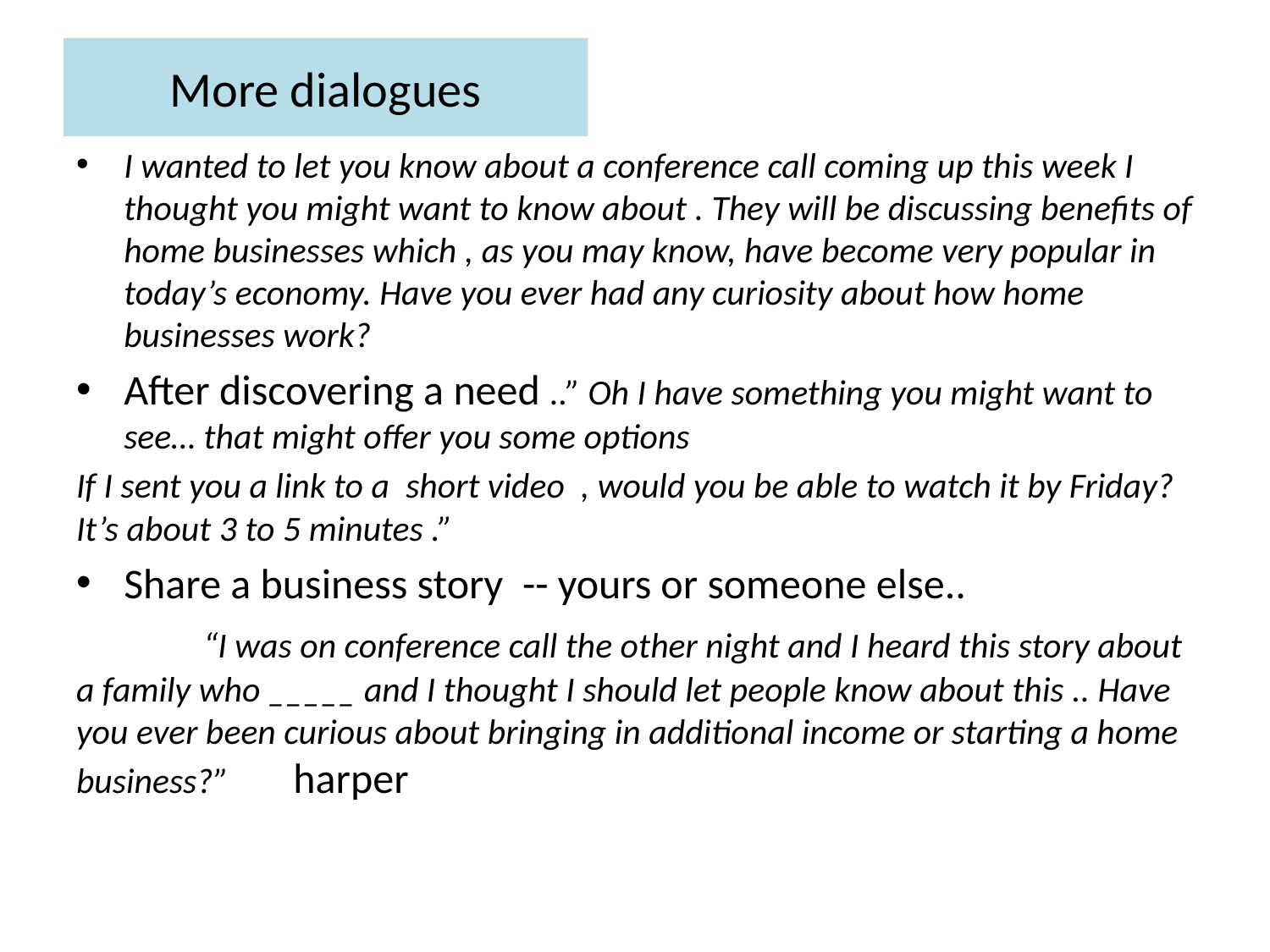

# More dialogues
I wanted to let you know about a conference call coming up this week I thought you might want to know about . They will be discussing benefits of home businesses which , as you may know, have become very popular in today’s economy. Have you ever had any curiosity about how home businesses work?
After discovering a need ..” Oh I have something you might want to see… that might offer you some options
If I sent you a link to a  short video  , would you be able to watch it by Friday?  It’s about 3 to 5 minutes .”
Share a business story  -- yours or someone else..
	“I was on conference call the other night and I heard this story about a family who _____ and I thought I should let people know about this .. Have you ever been curious about bringing in additional income or starting a home business?”        harper